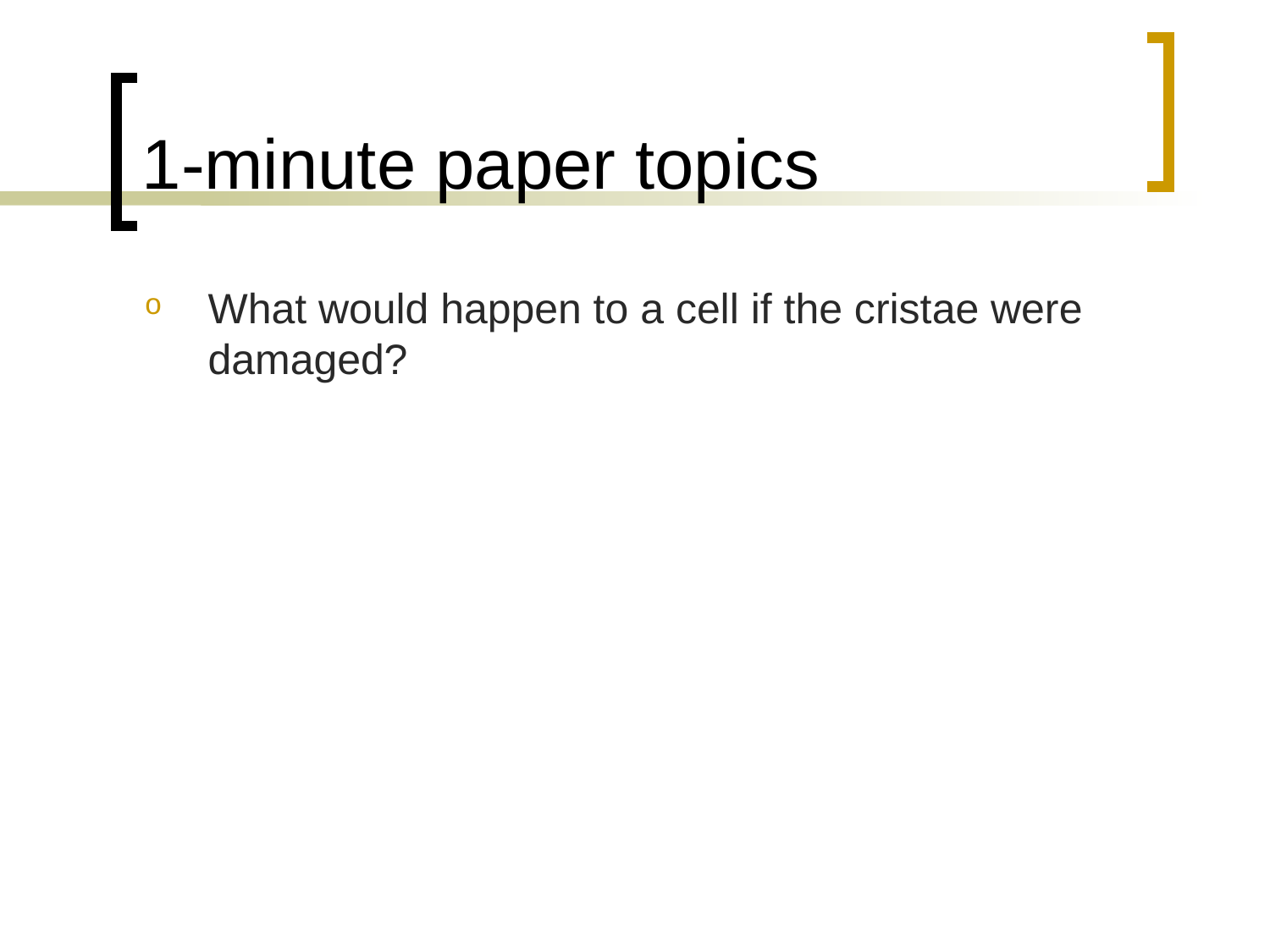

# 1-minute paper topics
What would happen to a cell if the cristae were damaged?